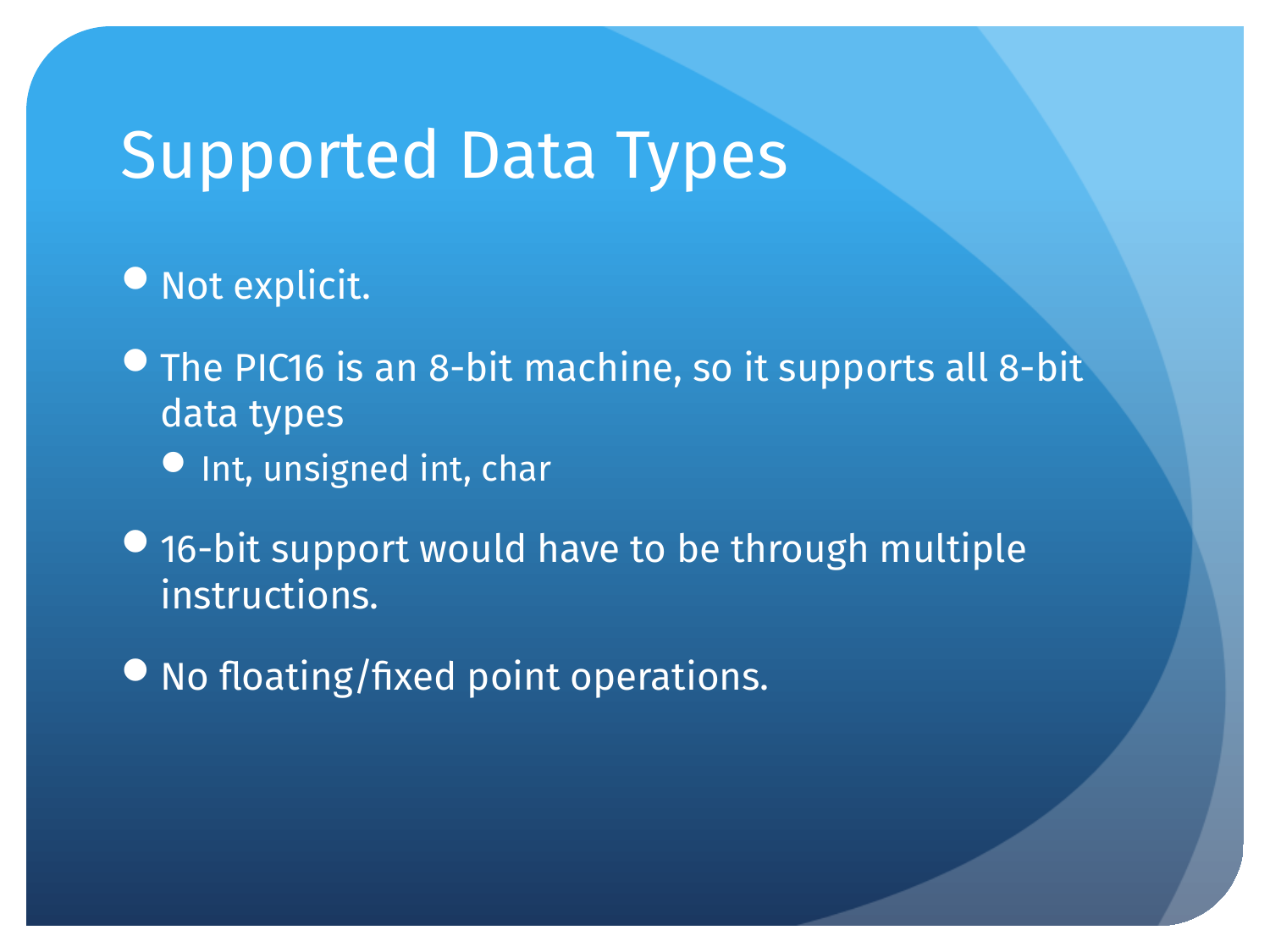

# Supported Data Types
Not explicit.
The PIC16 is an 8-bit machine, so it supports all 8-bit data types
Int, unsigned int, char
16-bit support would have to be through multiple instructions.
No floating/fixed point operations.